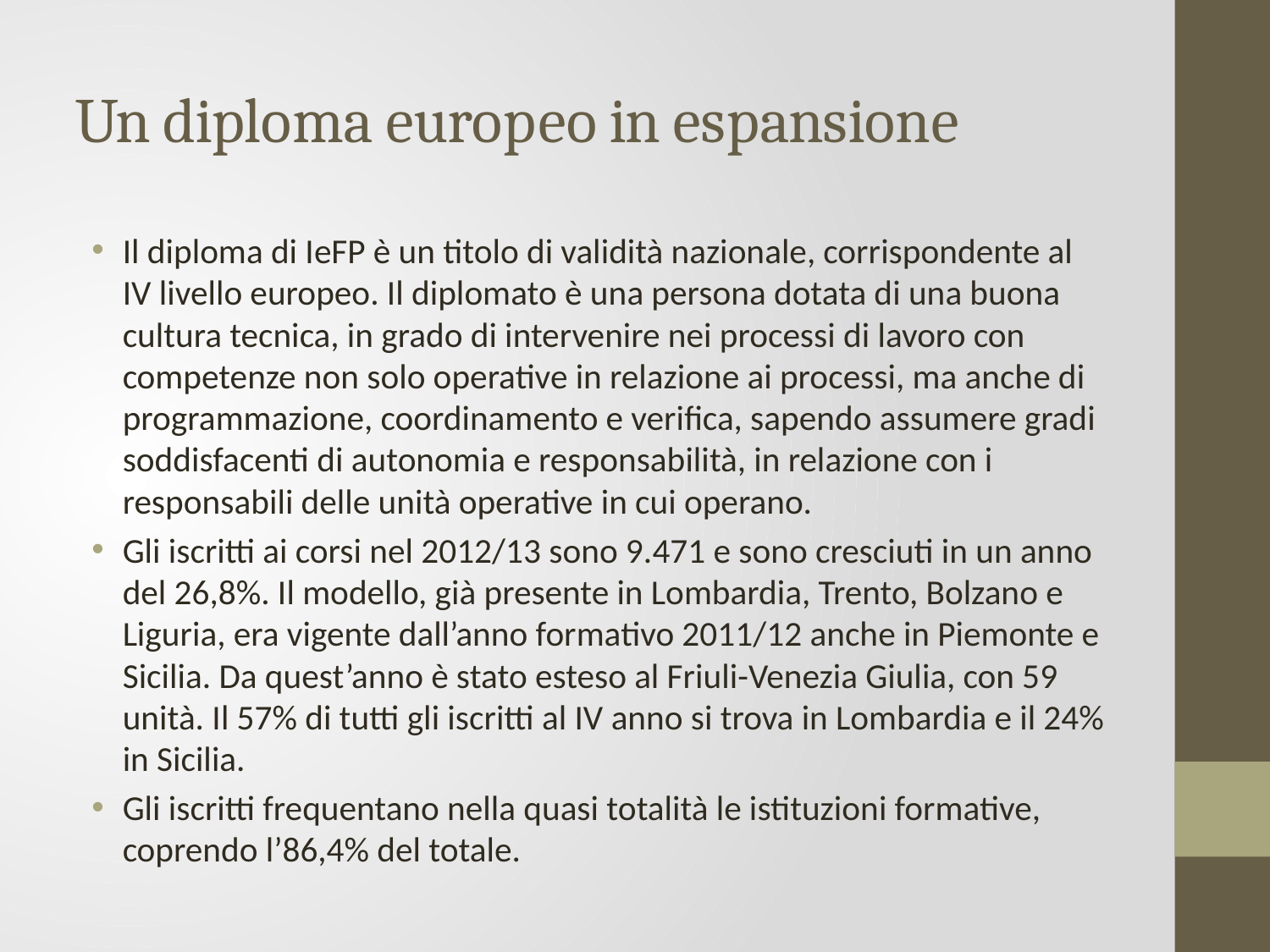

# Un diploma europeo in espansione
Il diploma di IeFP è un titolo di validità nazionale, corrispondente al IV livello europeo. Il diplomato è una persona dotata di una buona cultura tecnica, in grado di intervenire nei processi di lavoro con competenze non solo operative in relazione ai processi, ma anche di programmazione, coordinamento e verifica, sapendo assumere gradi soddisfacenti di autonomia e responsabilità, in relazione con i responsabili delle unità operative in cui operano.
Gli iscritti ai corsi nel 2012/13 sono 9.471 e sono cresciuti in un anno del 26,8%. Il modello, già presente in Lombardia, Trento, Bolzano e Liguria, era vigente dall’anno formativo 2011/12 anche in Piemonte e Sicilia. Da quest’anno è stato esteso al Friuli-Venezia Giulia, con 59 unità. Il 57% di tutti gli iscritti al IV anno si trova in Lombardia e il 24% in Sicilia.
Gli iscritti frequentano nella quasi totalità le istituzioni formative, coprendo l’86,4% del totale.